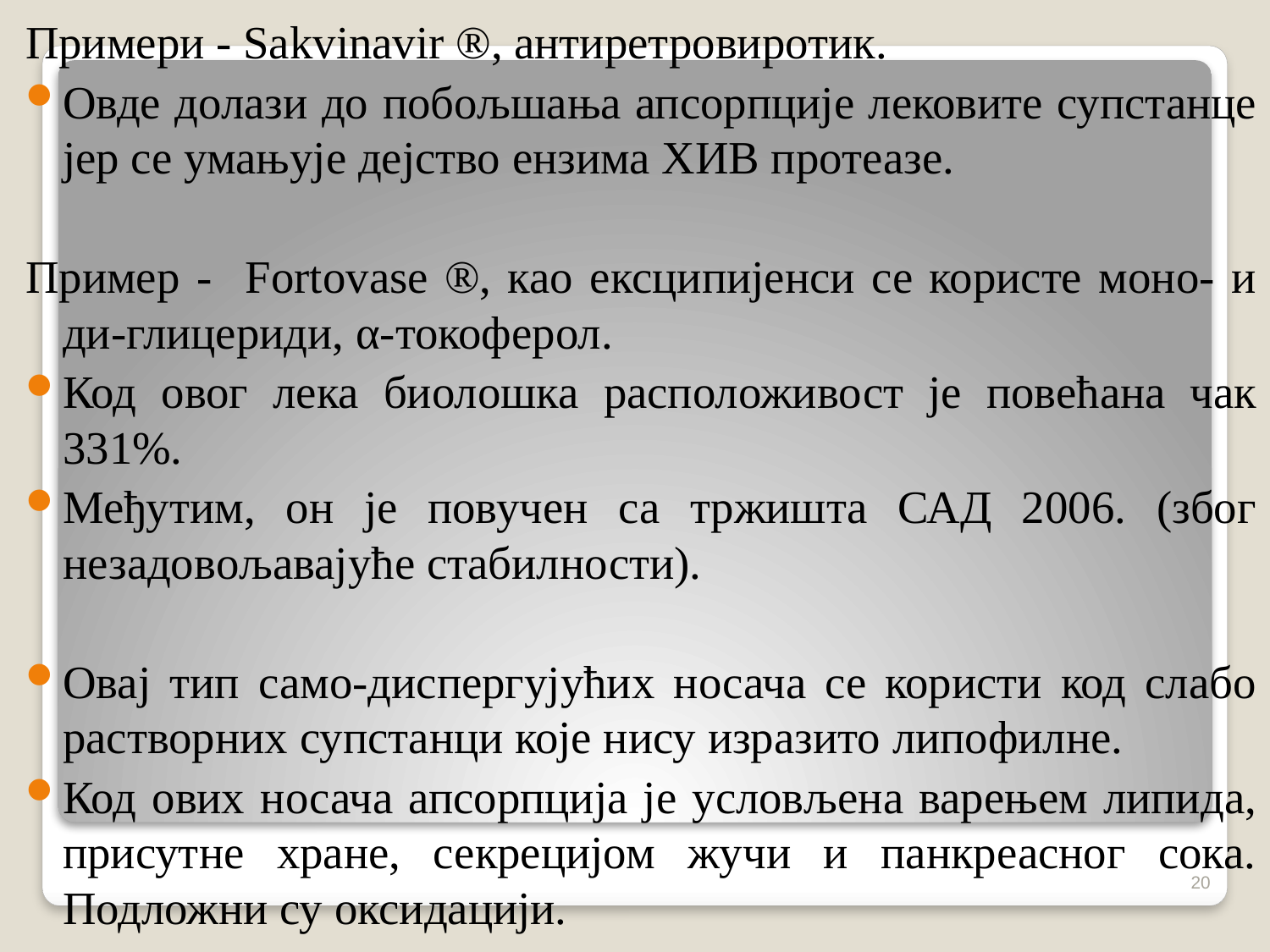

Примери - Sakvinavir ®, антиретровиротик.
Овде долази до побољшања апсорпције лековите супстанце јер се умањује дејство ензима ХИВ протеазе.

Пример -  Fortovase ®, као ексципијенси се користе моно- и ди-глицериди, α-токоферол.
Код овог лека биолошка расположивост је повећана чак 331%.
Међутим, он је повучен са тржишта САД 2006. (због незадовољавајуће стабилности).

Овај тип само-диспергујућих носача се користи код слабо растворних супстанци које нису изразито липофилне.
Код ових носача апсорпција је условљена варењем липида, присутне хране, секрецијом жучи и панкреасног сока. Подложни су оксидацији.

20